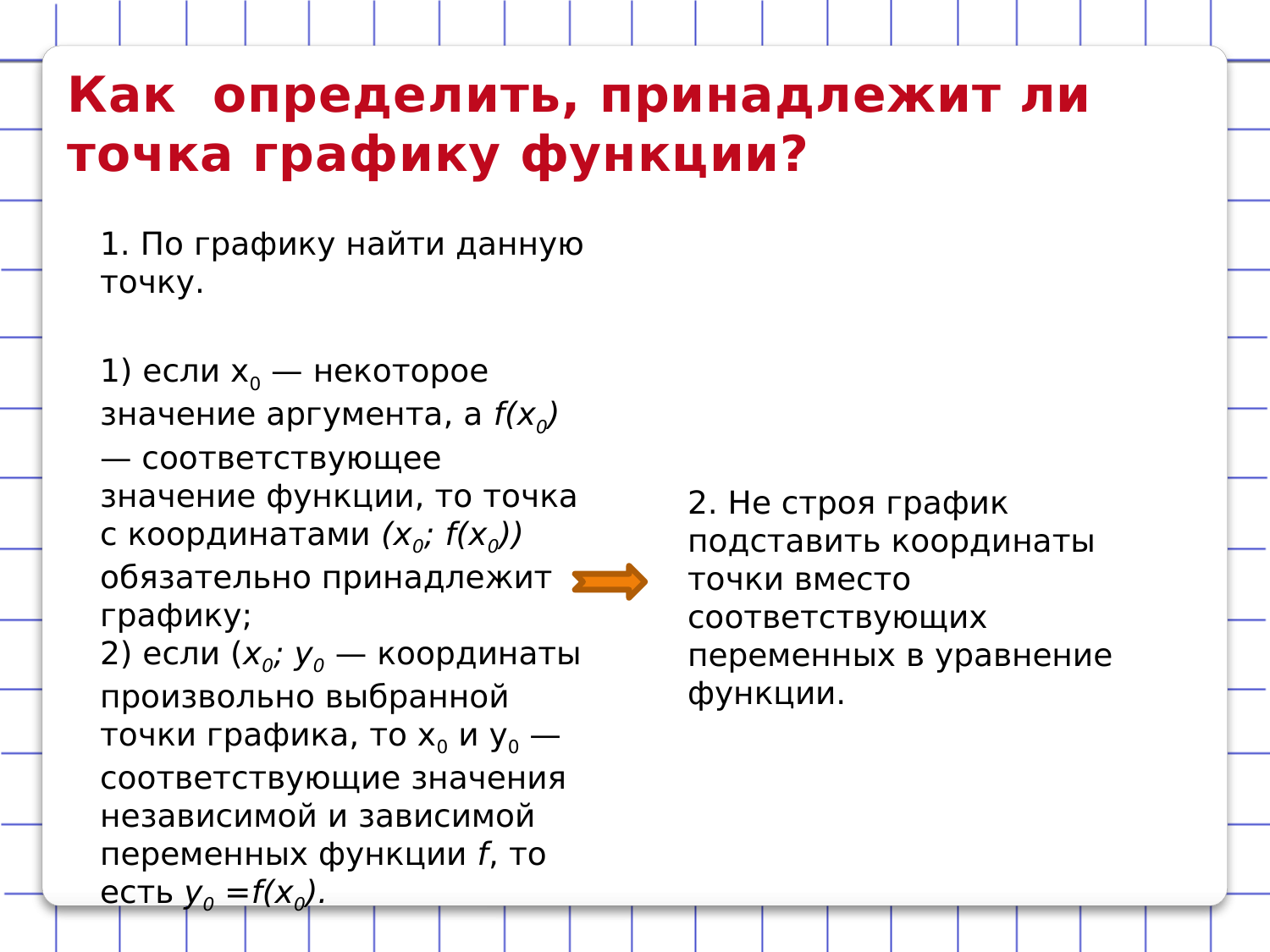

Как  определить, принадлежит ли точка графику функции?
1. По графику найти данную точку.
1) если x0 — некоторое значение аргумента, а f(х0) — соответствующее
значение функции, то точка с координатами (х0; f(x0)) обязательно принадлежит графику;
2) если (x0; у0 — координаты произвольно выбранной точки графика, то х0 и у0 — соответствующие значения независимой и зависимой переменных функции f, то есть y0 =f(х0).

2. Не строя график подставить координаты точки вместо соответствующих переменных в уравнение функции.